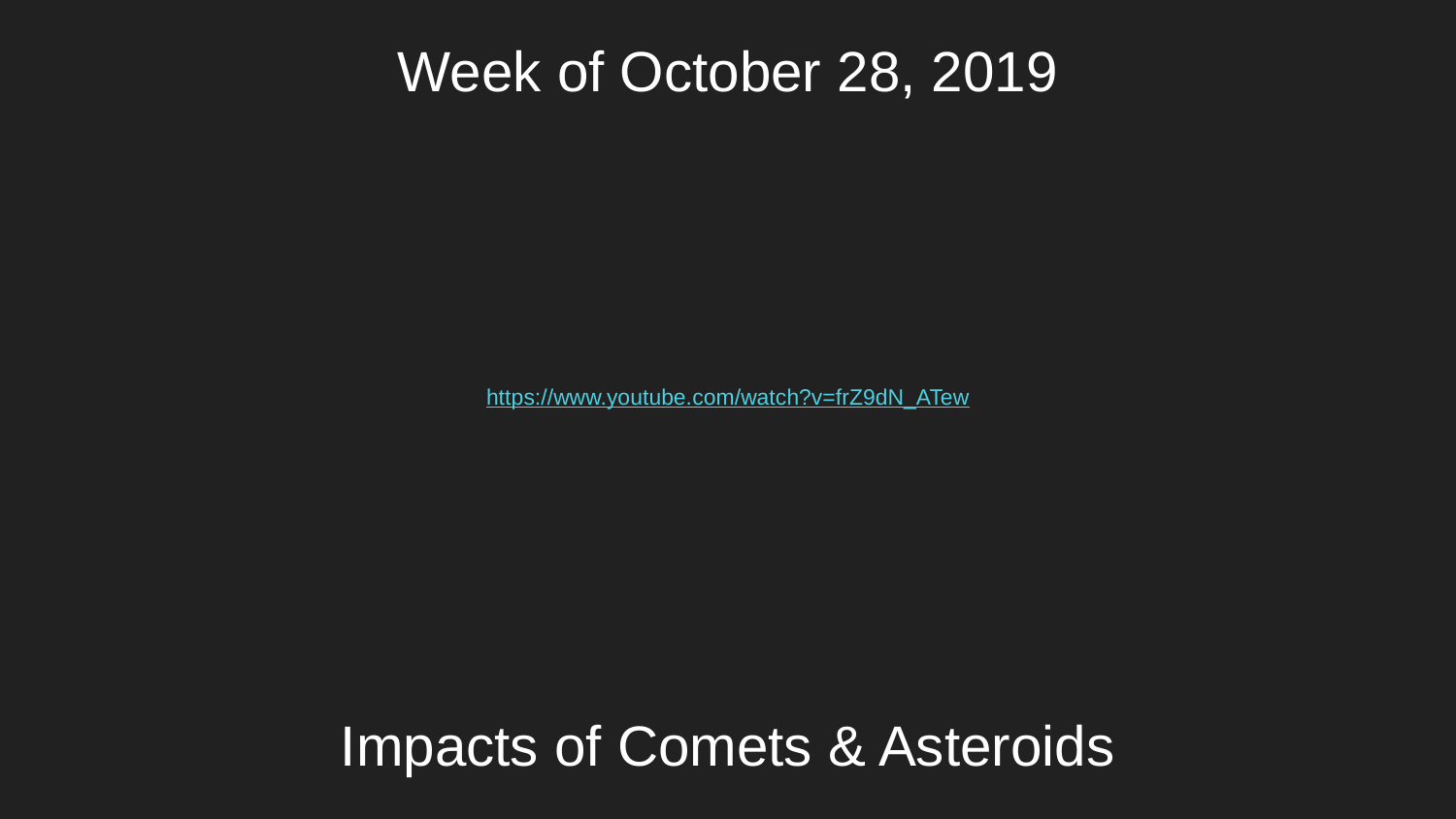

# Week of October 28, 2019
https://www.youtube.com/watch?v=frZ9dN_ATew
Impacts of Comets & Asteroids